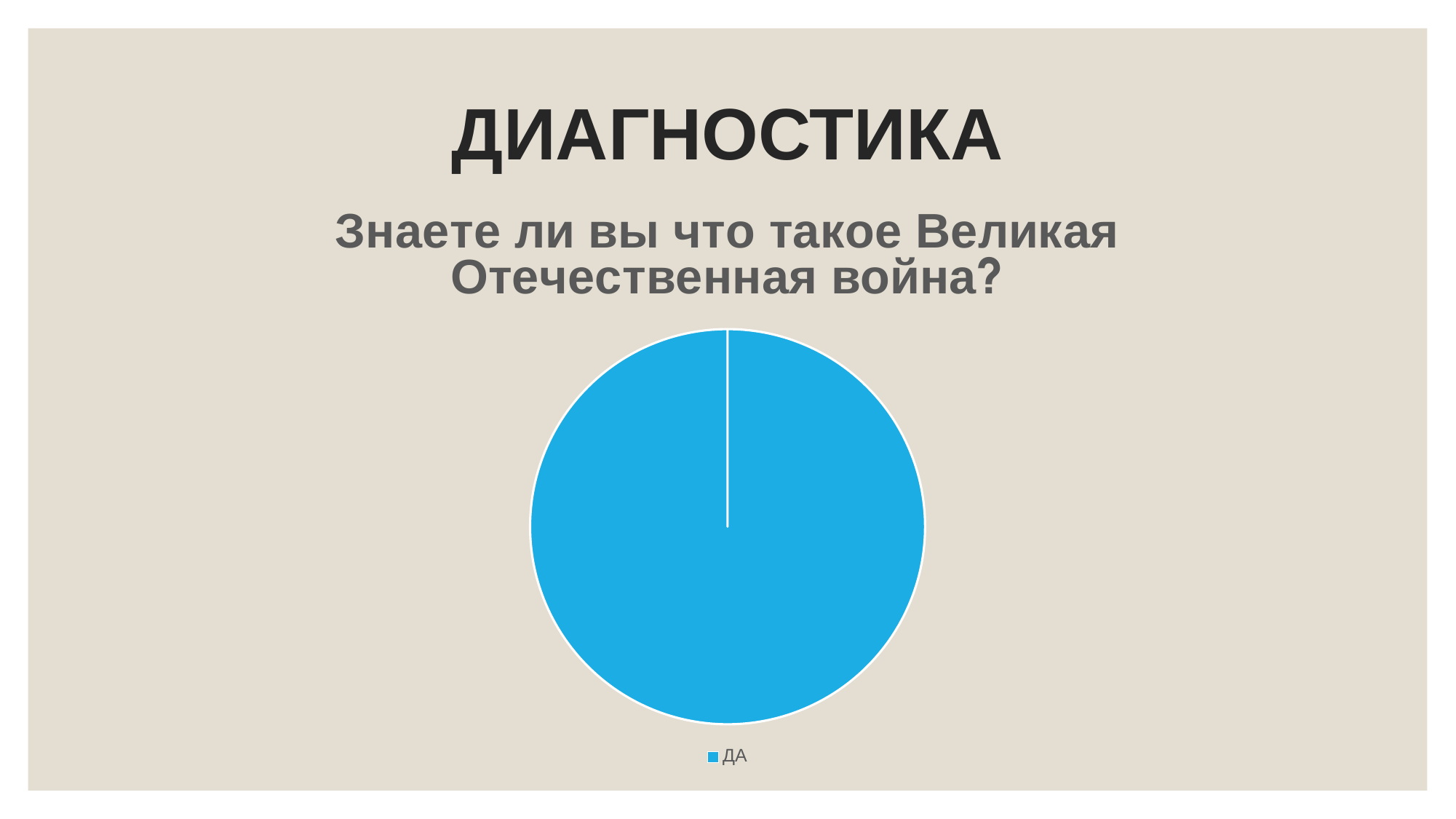

# ДИАГНОСТИКА

### Chart: Знаете ли вы что такое Великая Отечественная война?

| Category | Знаете ли вы что такое Великая Отечественная война? |
|---|---|
| ДА | 100.0 |